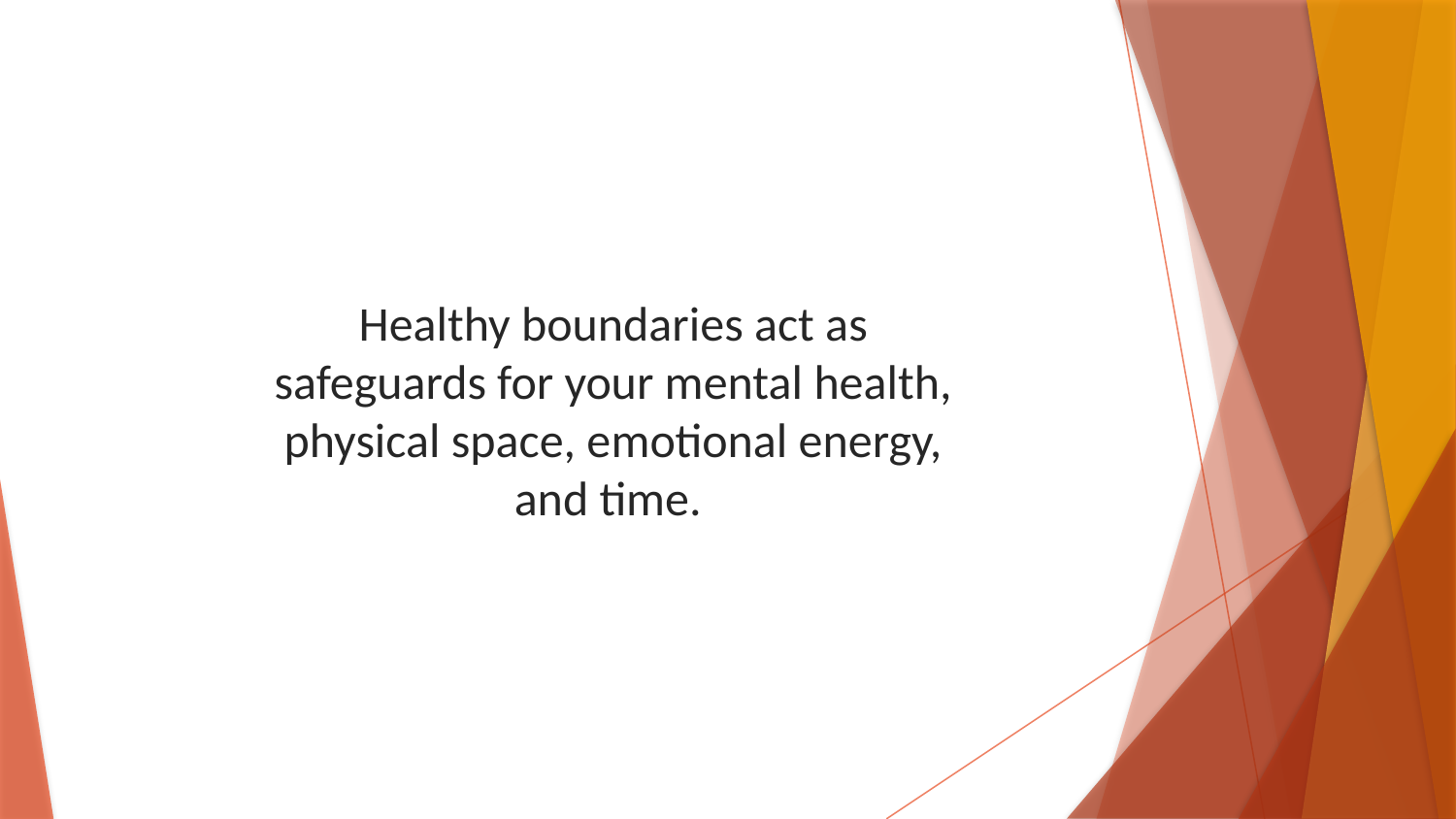

Healthy boundaries act as safeguards for your mental health, physical space, emotional energy, and time.